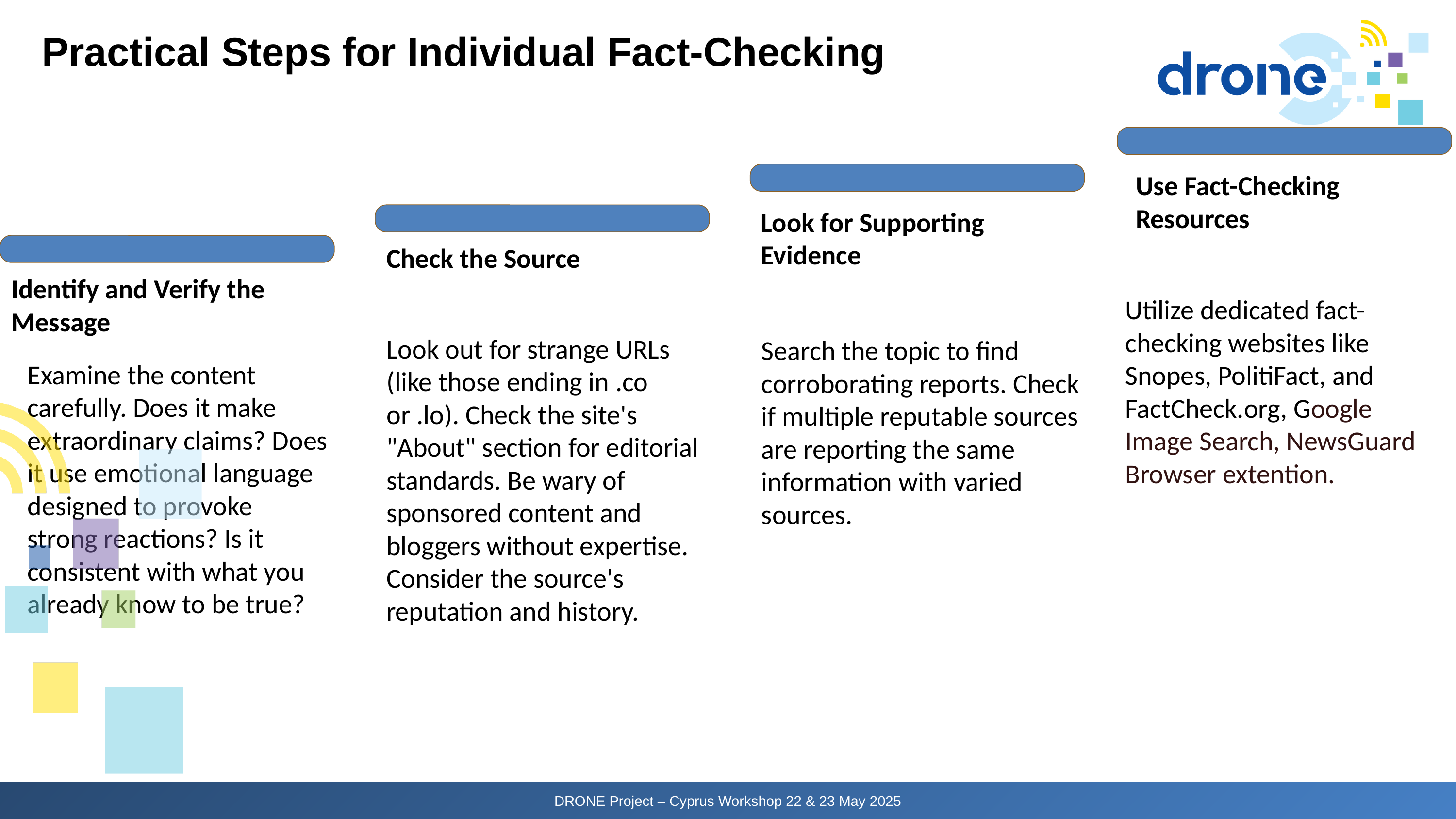

Practical Steps for Individual Fact-Checking

Use Fact-Checking Resources
Look for Supporting Evidence

Check the Source
Identify and Verify the Message
Utilize dedicated fact-checking websites like Snopes, PolitiFact, and FactCheck.org, Google Image Search, NewsGuard Browser extention.
Look out for strange URLs (like those ending in .co or .lo). Check the site's "About" section for editorial standards. Be wary of sponsored content and bloggers without expertise. Consider the source's reputation and history.
Search the topic to find corroborating reports. Check if multiple reputable sources are reporting the same information with varied sources.
Examine the content carefully. Does it make extraordinary claims? Does it use emotional language designed to provoke strong reactions? Is it consistent with what you already know to be true?

DRONE Project – Cyprus Workshop 22 & 23 May 2025